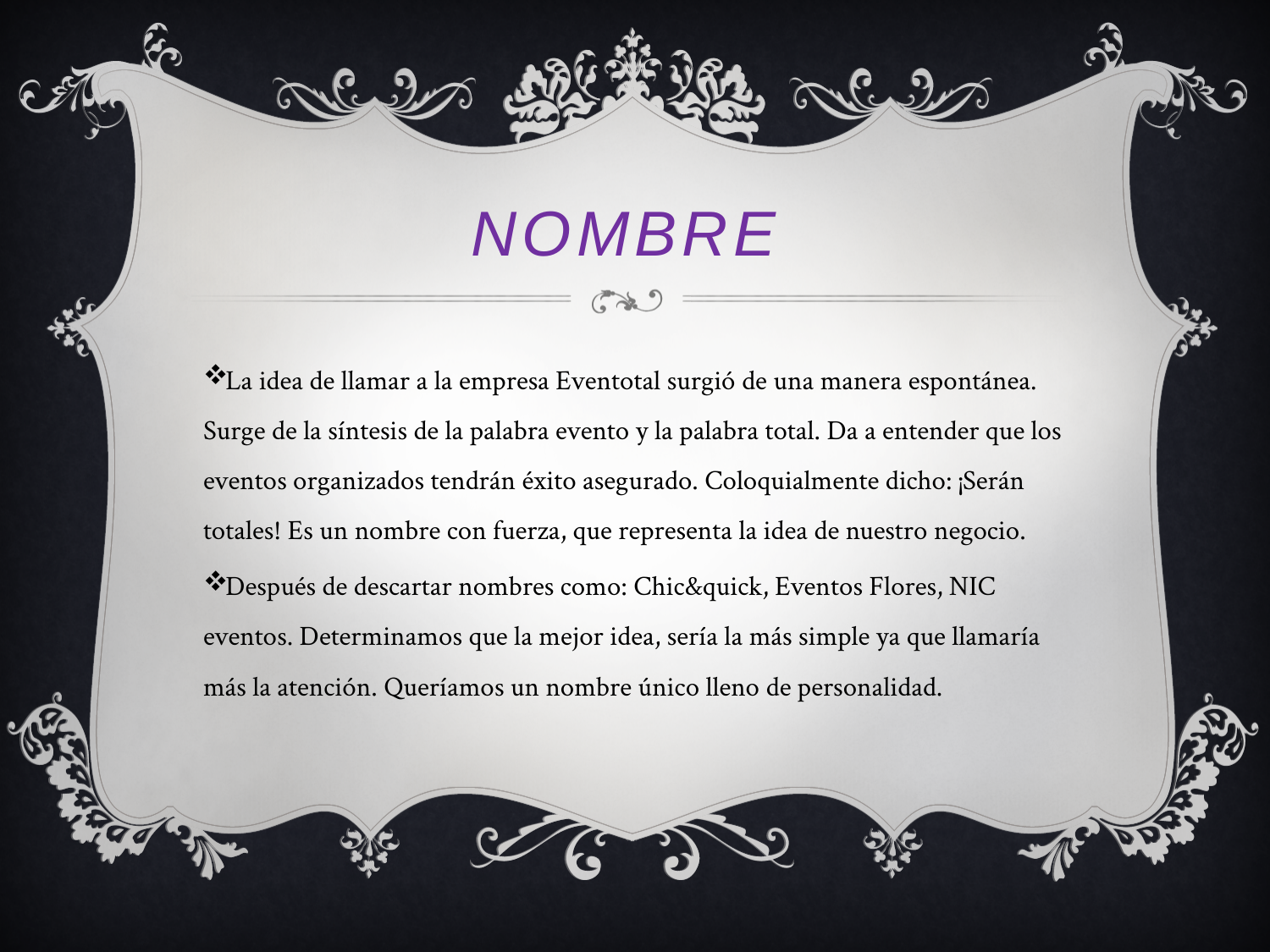

# Nombre
La idea de llamar a la empresa Eventotal surgió de una manera espontánea. Surge de la síntesis de la palabra evento y la palabra total. Da a entender que los eventos organizados tendrán éxito asegurado. Coloquialmente dicho: ¡Serán totales! Es un nombre con fuerza, que representa la idea de nuestro negocio.
Después de descartar nombres como: Chic&quick, Eventos Flores, NIC eventos. Determinamos que la mejor idea, sería la más simple ya que llamaría más la atención. Queríamos un nombre único lleno de personalidad.